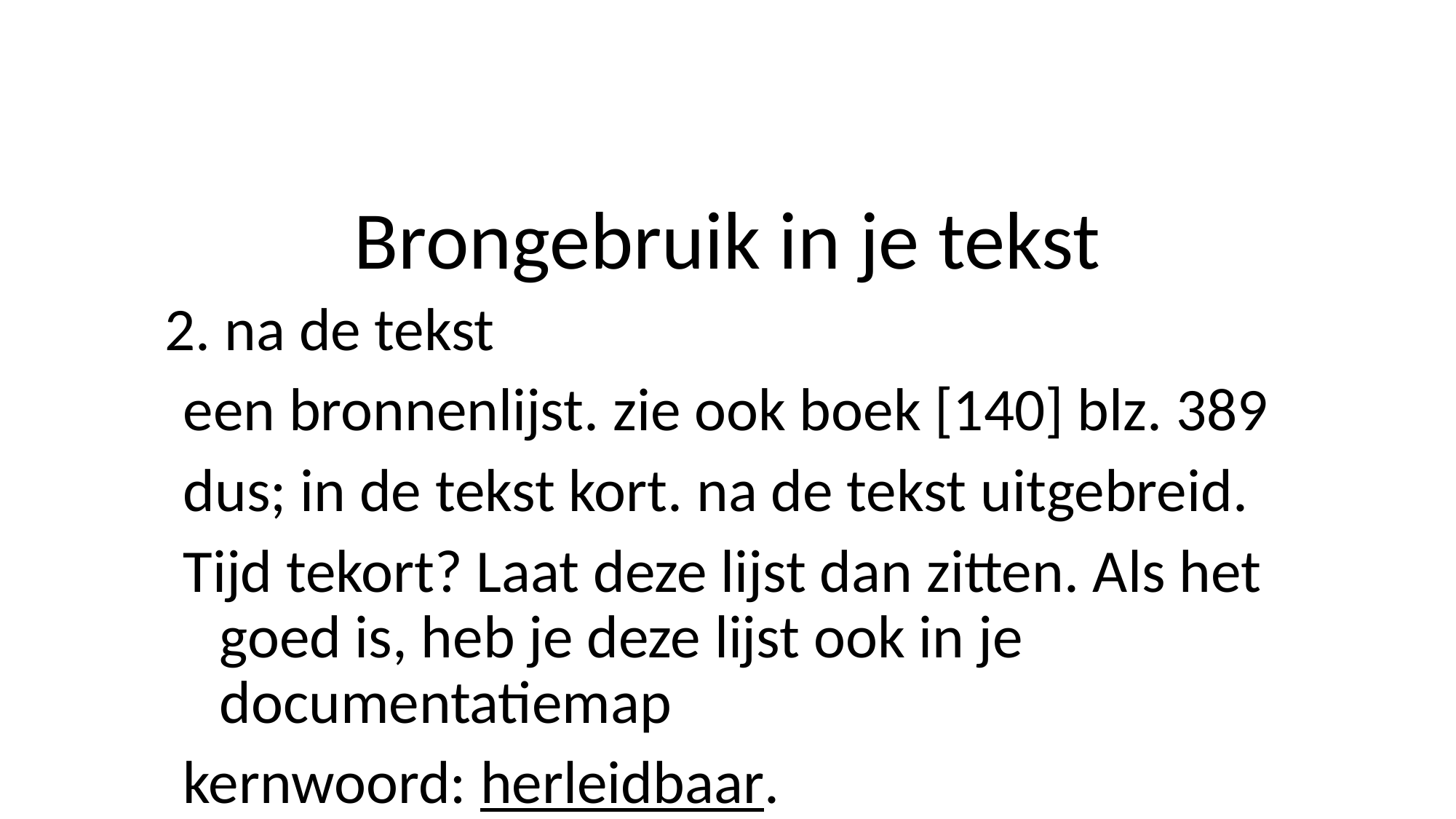

# Brongebruik in je tekst
2. na de tekst
een bronnenlijst. zie ook boek [140] blz. 389
dus; in de tekst kort. na de tekst uitgebreid.
Tijd tekort? Laat deze lijst dan zitten. Als het goed is, heb je deze lijst ook in je documentatiemap
kernwoord: herleidbaar.